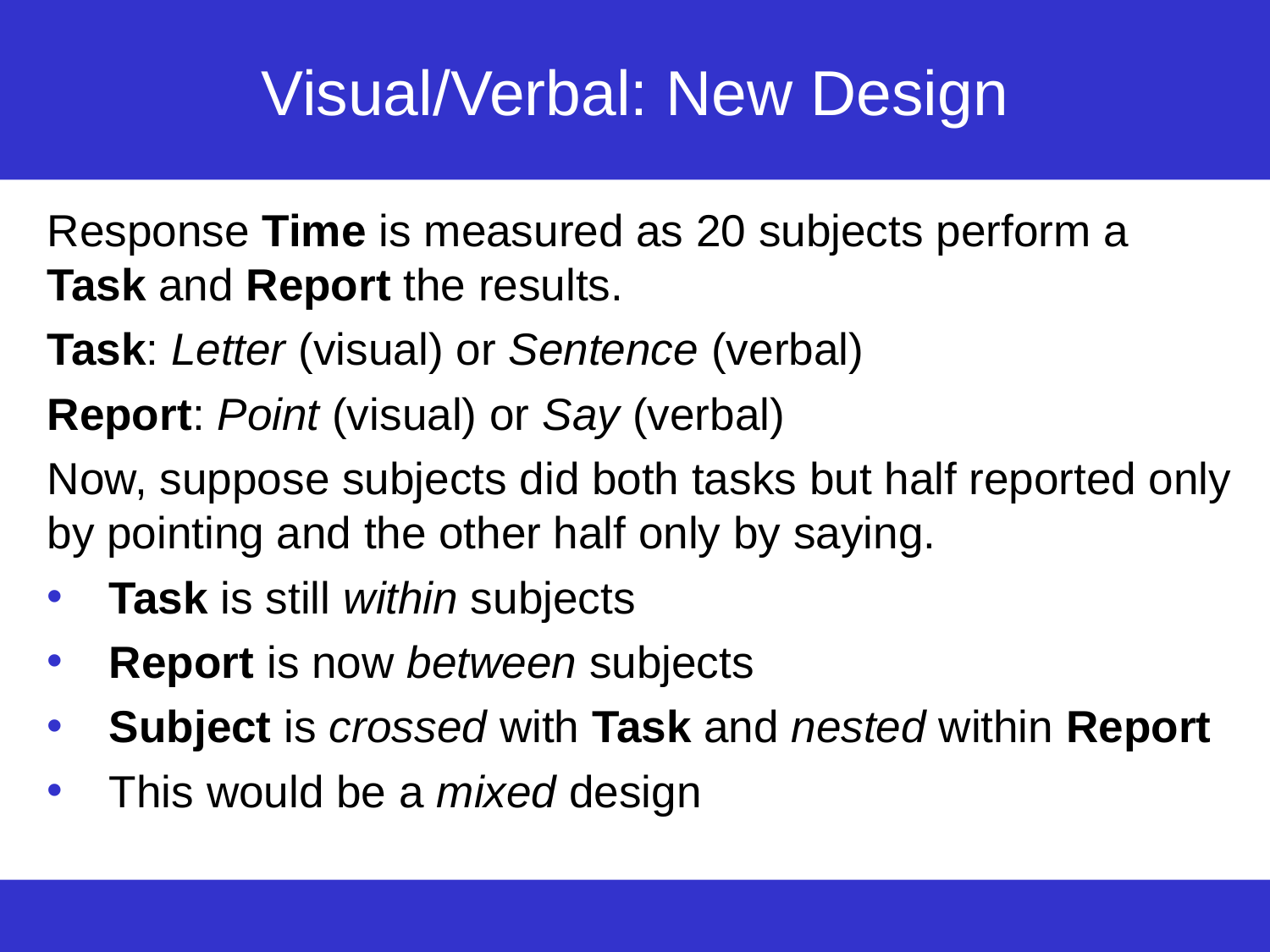

# Visual/Verbal: New Design
Response Time is measured as 20 subjects perform a Task and Report the results.
Task: Letter (visual) or Sentence (verbal)
Report: Point (visual) or Say (verbal)
Now, suppose subjects did both tasks but half reported only by pointing and the other half only by saying.
Task is still within subjects
Report is now between subjects
Subject is crossed with Task and nested within Report
This would be a mixed design